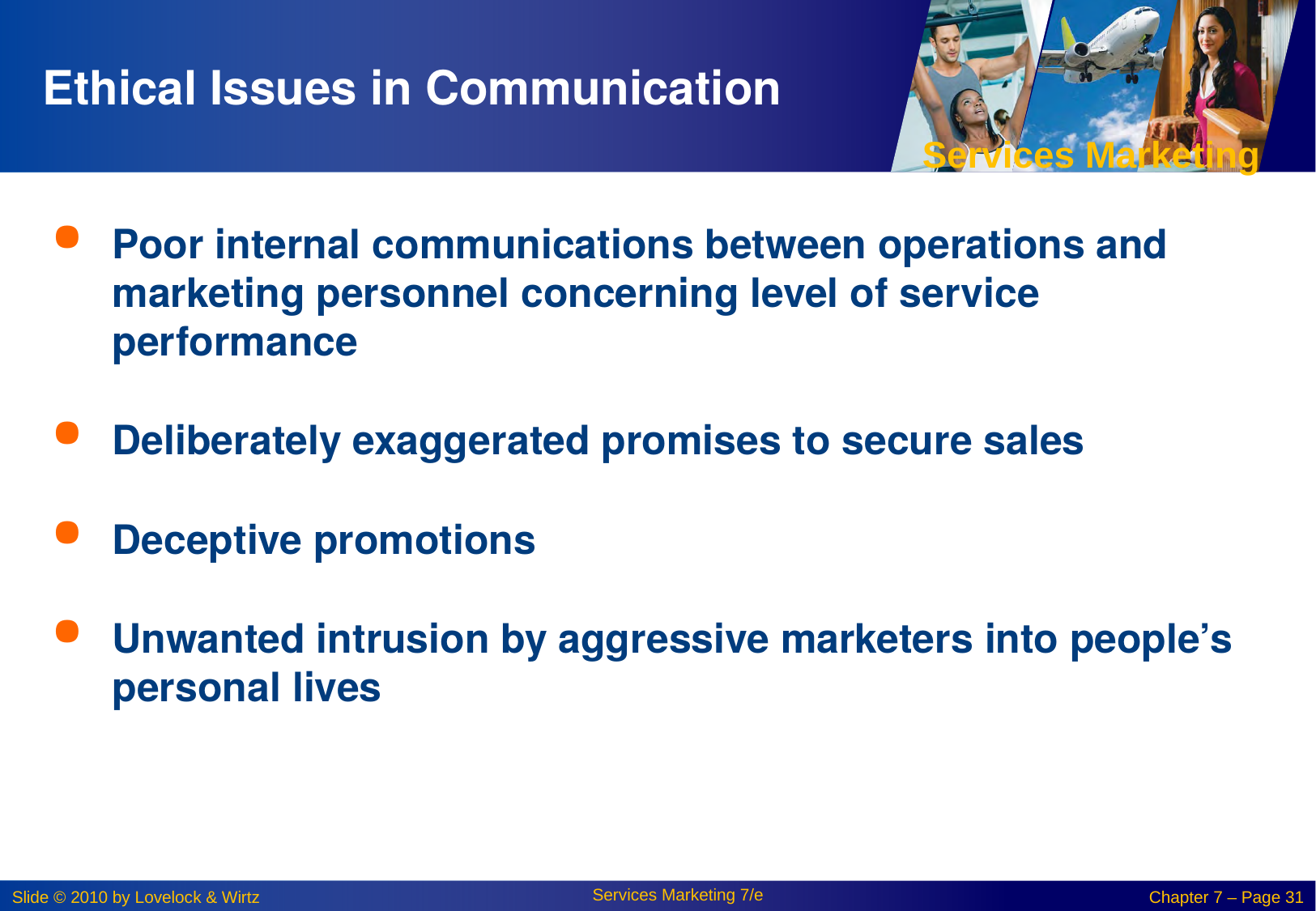

# Ethical Issues in Communication
Poor internal communications between operations and marketing personnel concerning level of service performance
Deliberately exaggerated promises to secure sales
Deceptive promotions
Unwanted intrusion by aggressive marketers into people’s personal lives